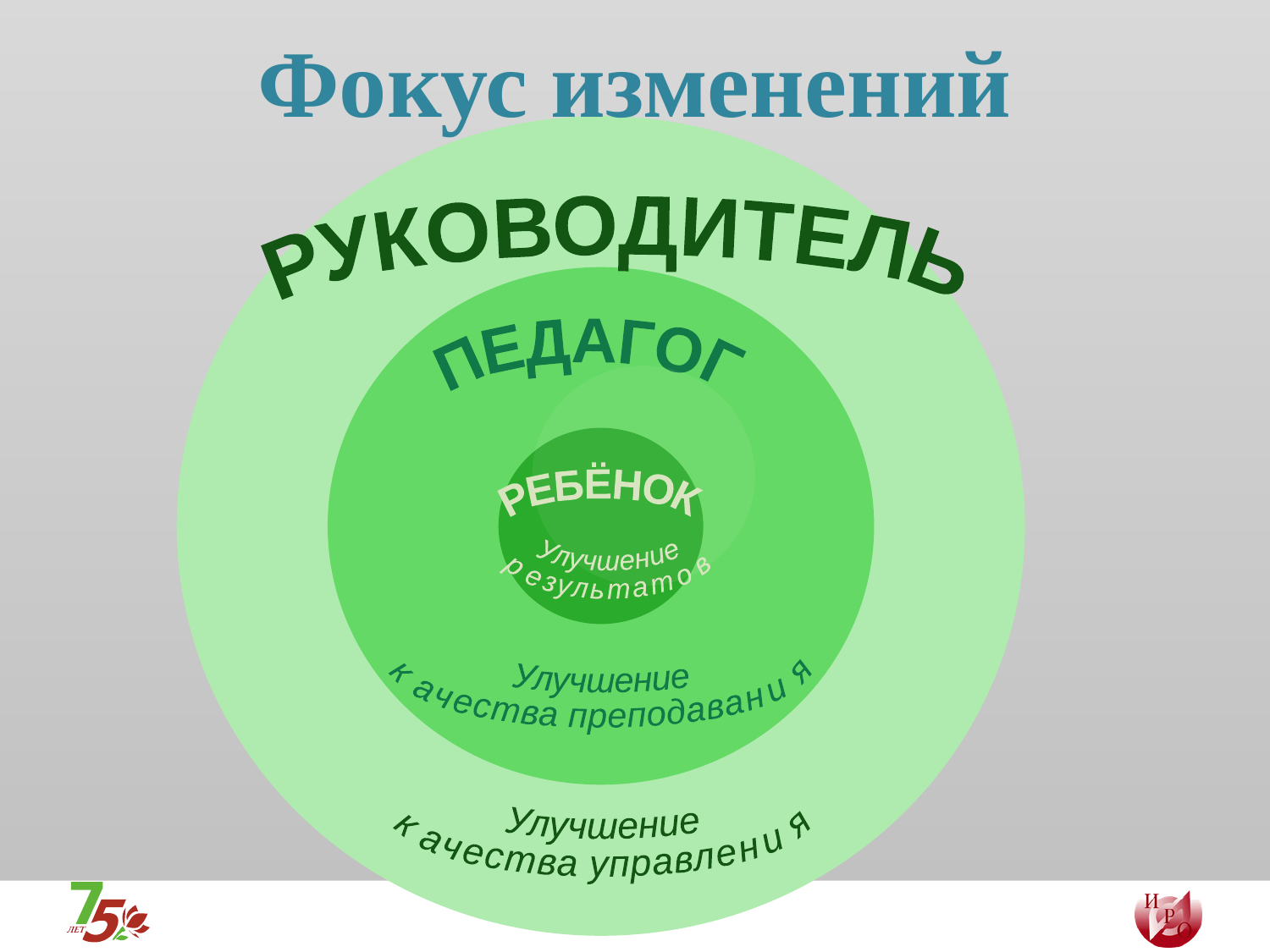

Фокус изменений

РУКОВОДИТЕЛЬ
ПЕДАГОГ
РЕБЁНОК
Улучшение
результатов
Улучшение
качества преподавания
Улучшение
качества управления